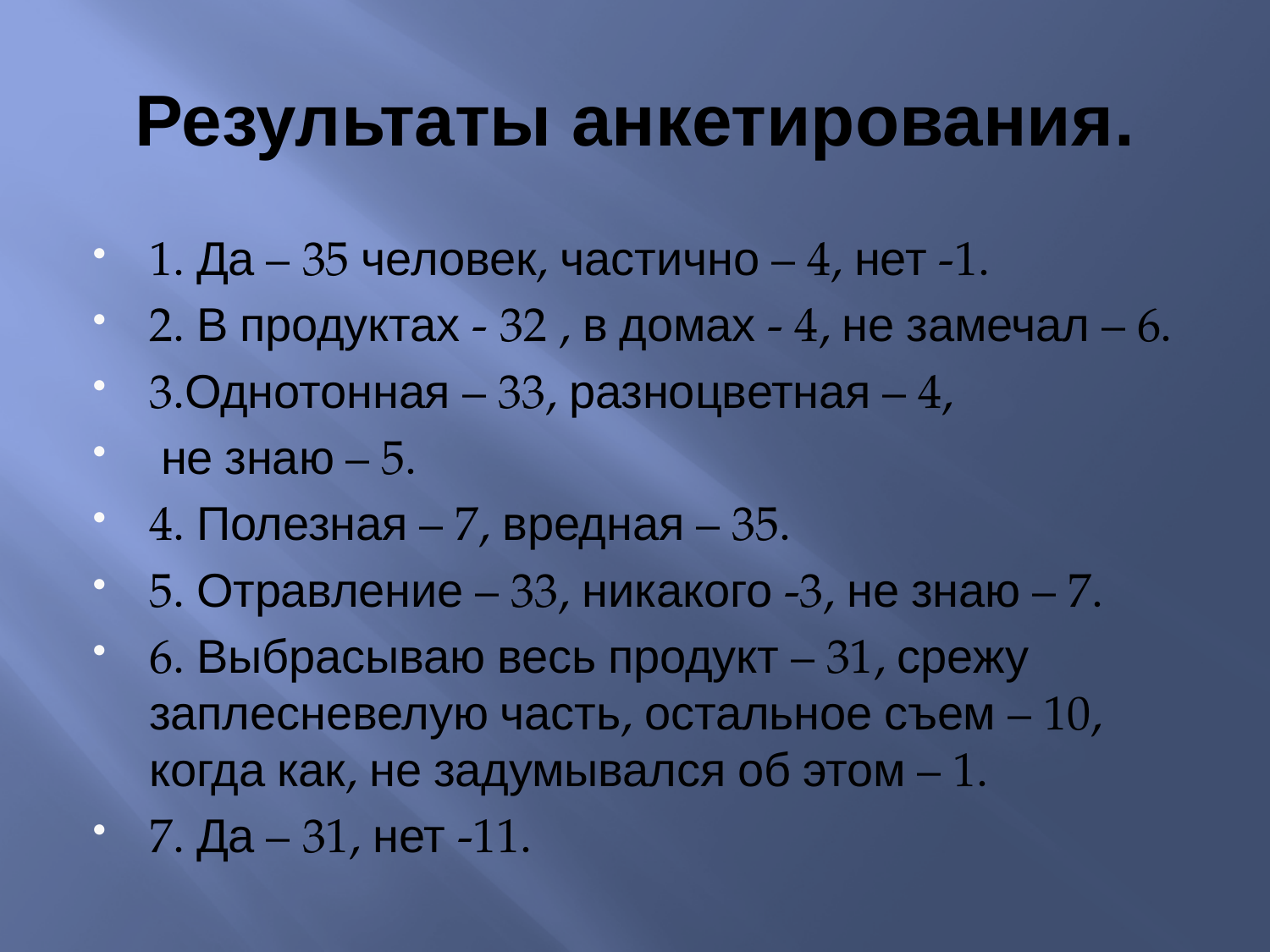

# Результаты анкетирования.
1. Да – 35 человек, частично – 4, нет -1.
2. В продуктах - 32 , в домах - 4, не замечал – 6.
3.Однотонная – 33, разноцветная – 4,
 не знаю – 5.
4. Полезная – 7, вредная – 35.
5. Отравление – 33, никакого -3, не знаю – 7.
6. Выбрасываю весь продукт – 31, срежу заплесневелую часть, остальное съем – 10, когда как, не задумывался об этом – 1.
7. Да – 31, нет -11.